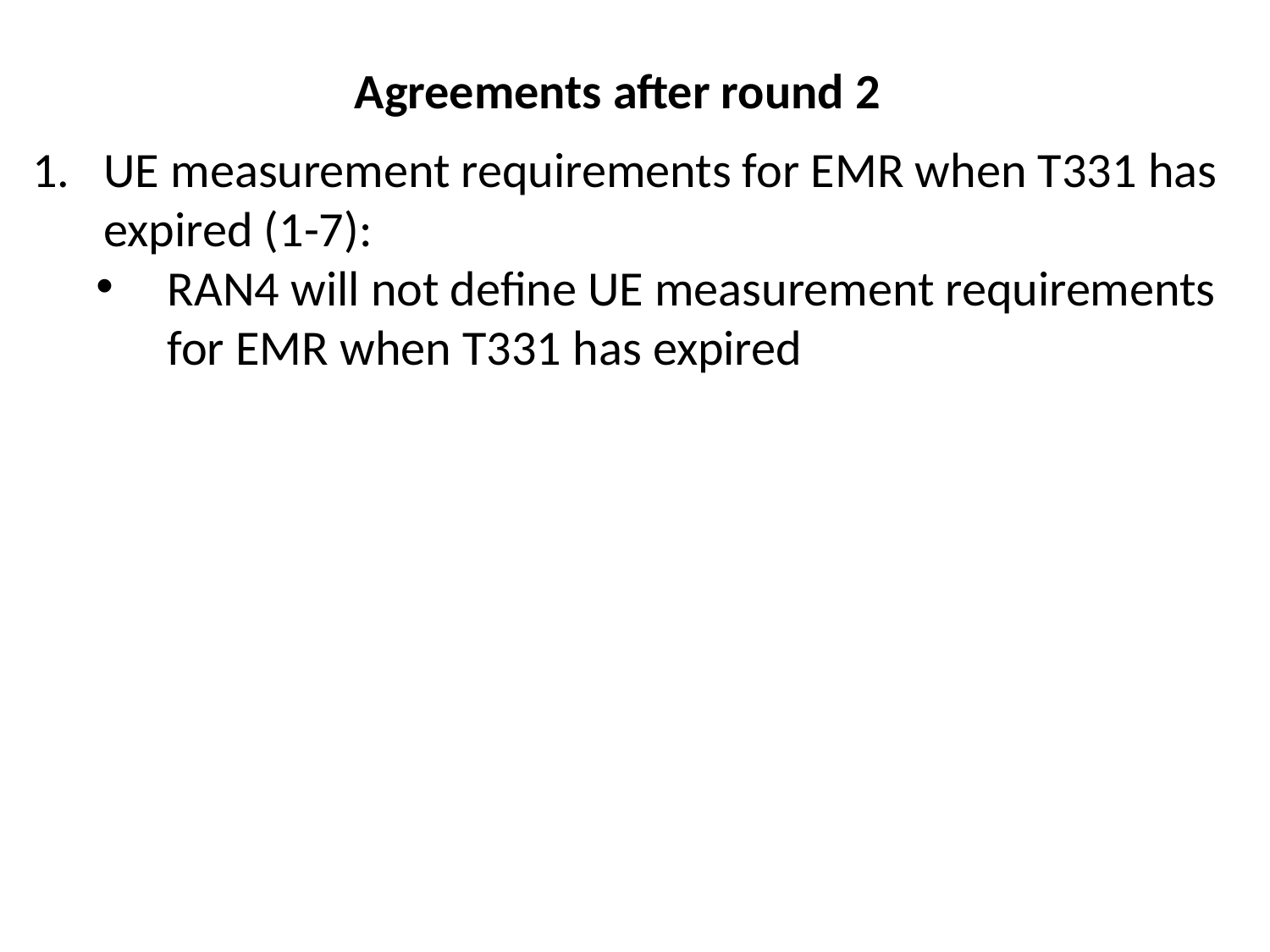

# Agreements after round 2
UE measurement requirements for EMR when T331 has expired (1-7):
RAN4 will not define UE measurement requirements for EMR when T331 has expired